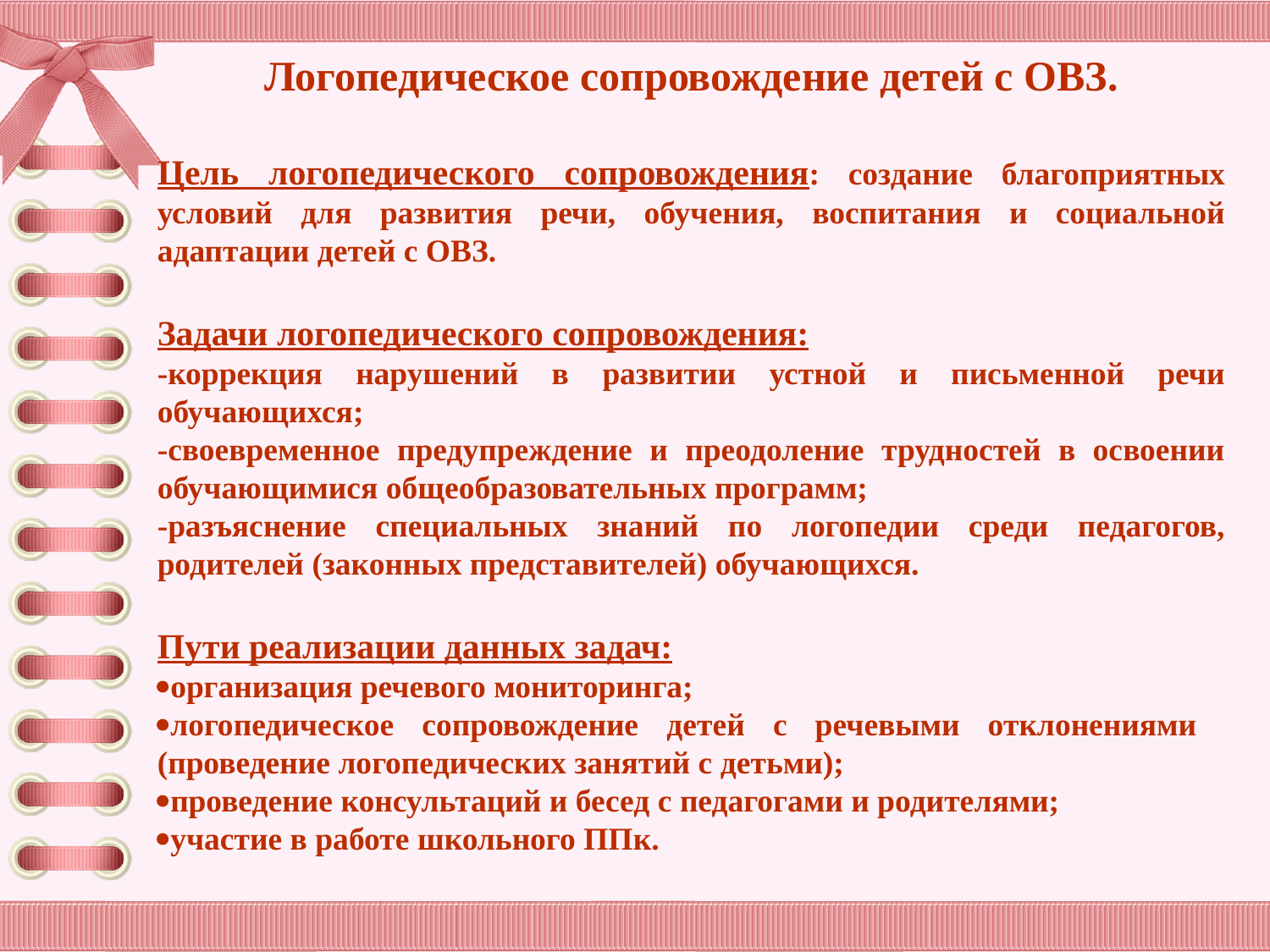

Логопедическое сопровождение детей с ОВЗ.

Цель логопедического сопровождения: создание благоприятных условий для развития речи, обучения, воспитания и социальной адаптации детей с ОВЗ.

Задачи логопедического сопровождения:
-коррекция нарушений в развитии устной и письменной речи обучающихся;
-своевременное предупреждение и преодоление трудностей в освоении обучающимися общеобразовательных программ;
-разъяснение специальных знаний по логопедии среди педагогов, родителей (законных представителей) обучающихся.

Пути реализации данных задач:
•организация речевого мониторинга;
•логопедическое сопровождение детей с речевыми отклонениями  (проведение логопедических занятий с детьми);
•проведение консультаций и бесед с педагогами и родителями;
•участие в работе школьного ППк.